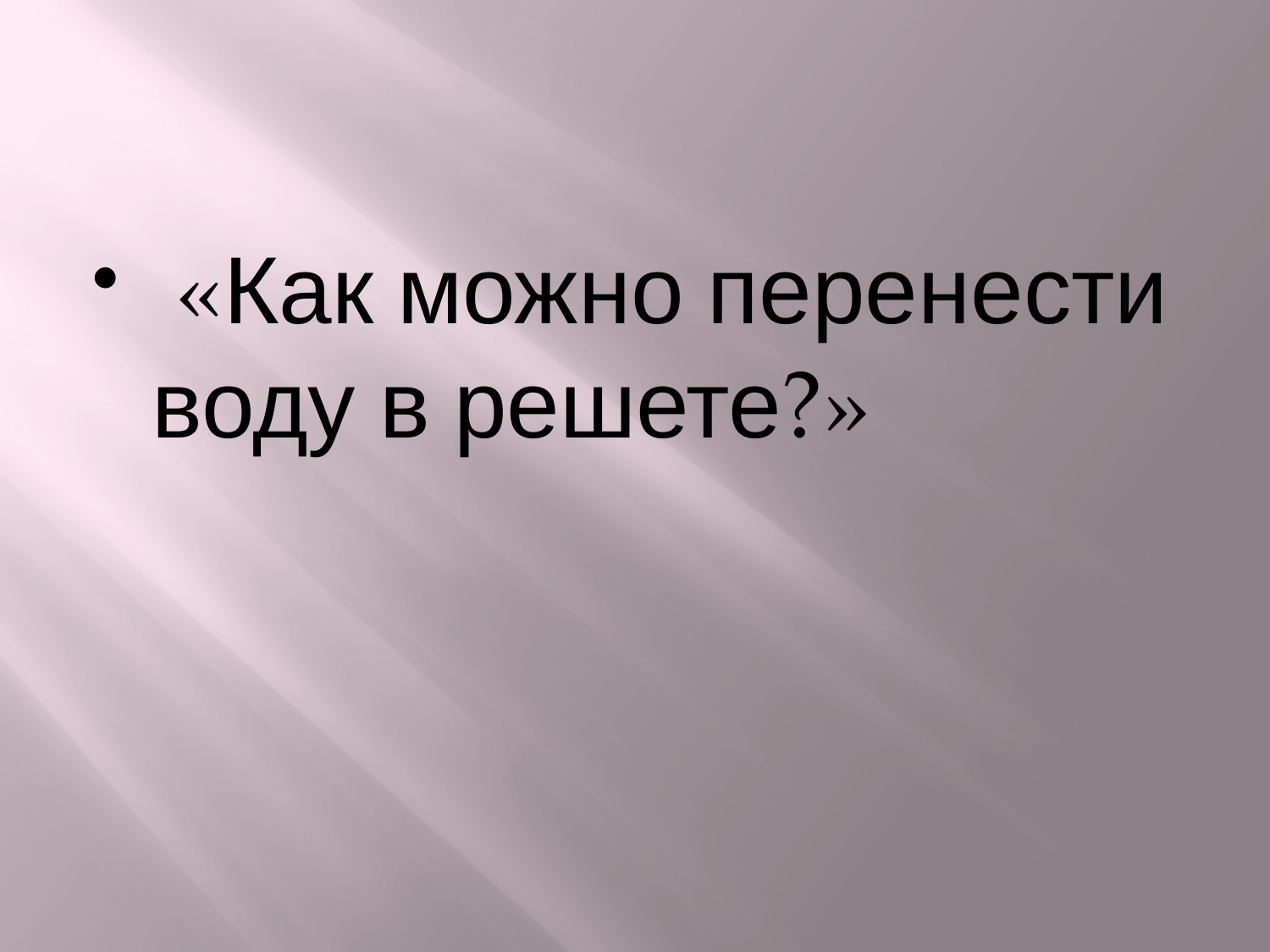

#
 «Как можно перенести воду в решете?»